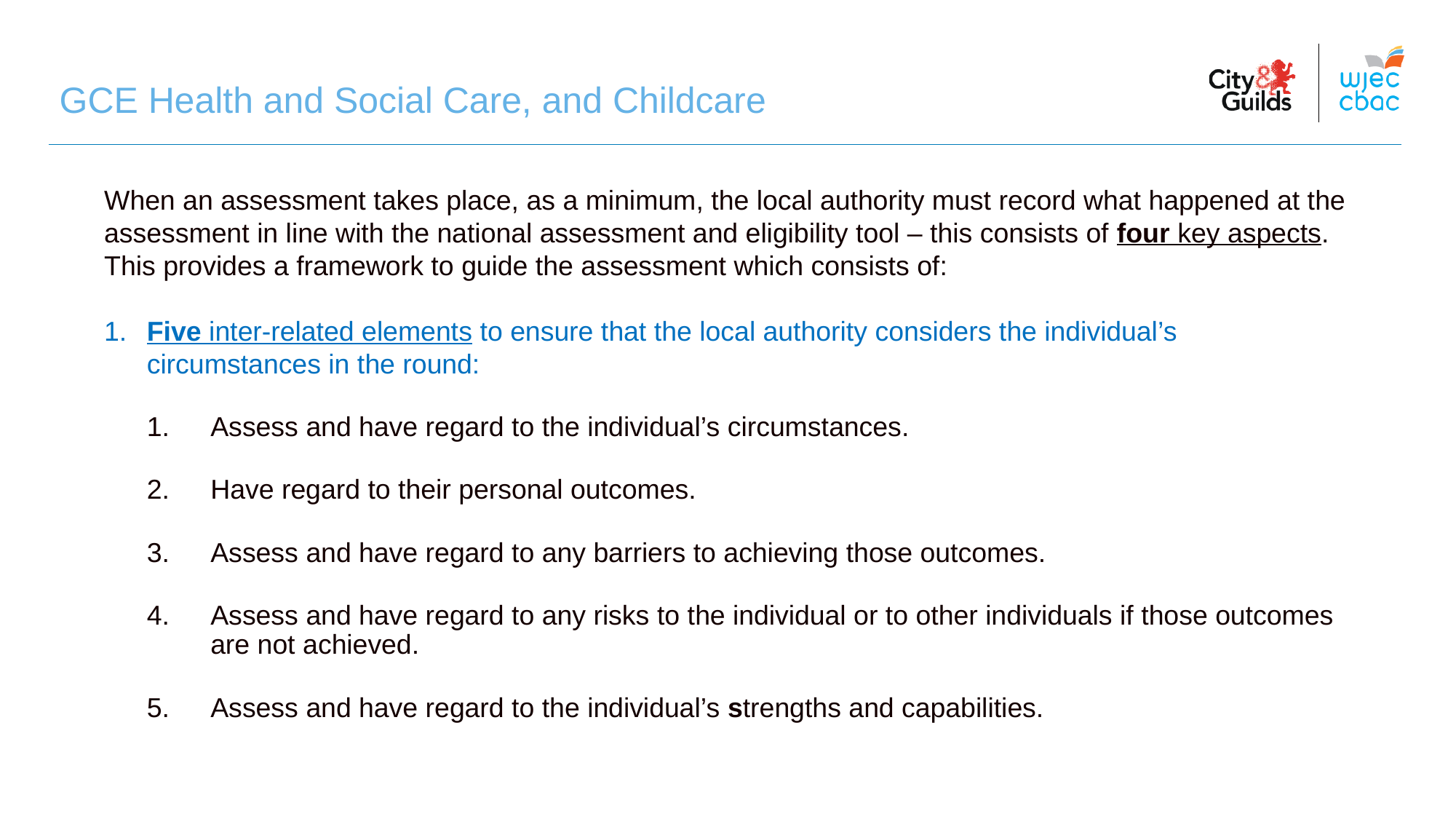

# GCE Health and Social Care, and Childcare
When an assessment takes place, as a minimum, the local authority must record what happened at the assessment in line with the national assessment and eligibility tool – this consists of four key aspects.  This provides a framework to guide the assessment which consists of:
1.	Five inter-related elements to ensure that the local authority considers the individual’s circumstances in the round:
Assess and have regard to the individual’s circumstances.
Have regard to their personal outcomes.
Assess and have regard to any barriers to achieving those outcomes.
Assess and have regard to any risks to the individual or to other individuals if those outcomes are not achieved.
Assess and have regard to the individual’s strengths and capabilities.